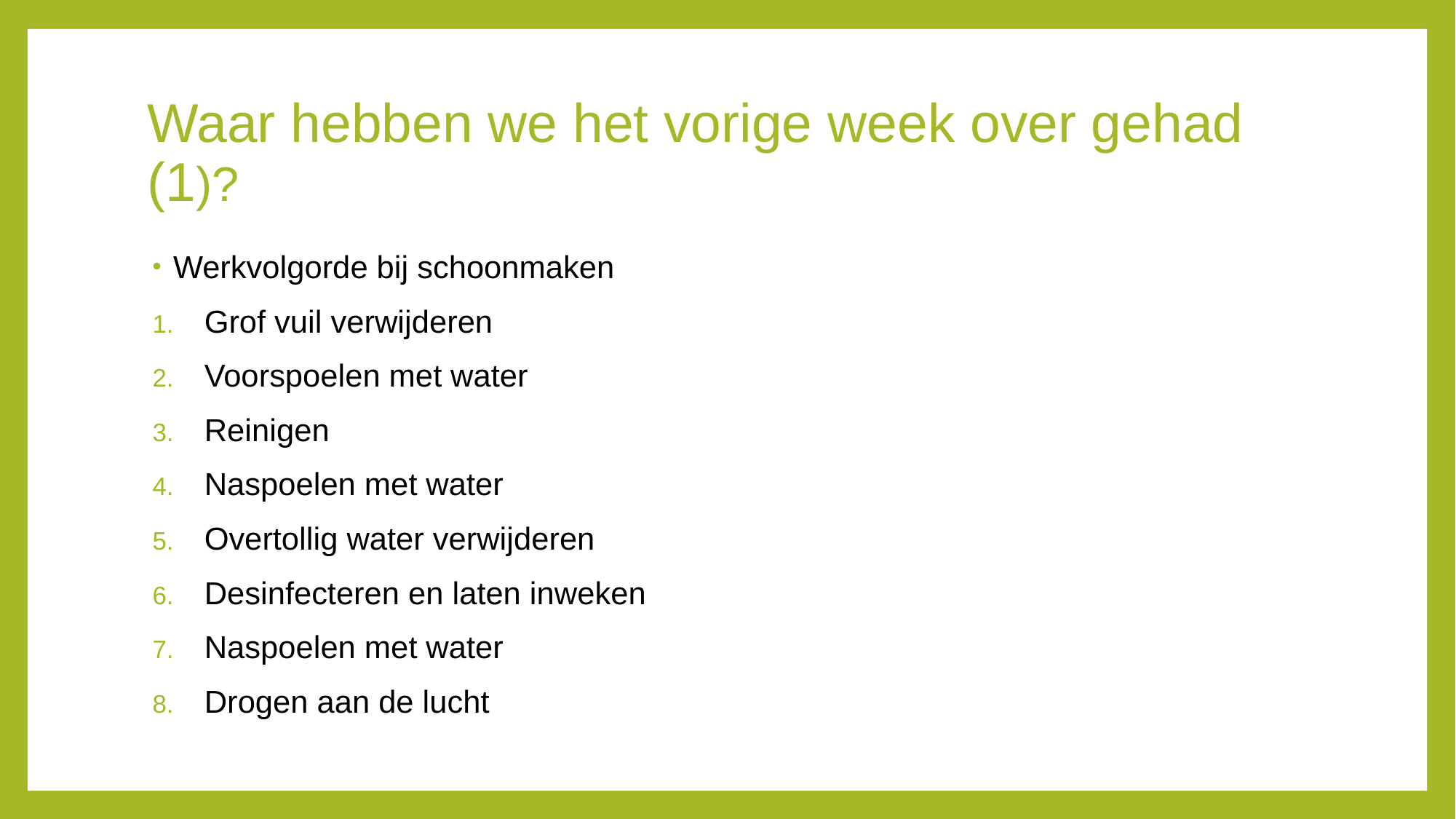

# Waar hebben we het vorige week over gehad (1)?
Werkvolgorde bij schoonmaken
Grof vuil verwijderen
Voorspoelen met water
Reinigen
Naspoelen met water
Overtollig water verwijderen
Desinfecteren en laten inweken
Naspoelen met water
Drogen aan de lucht